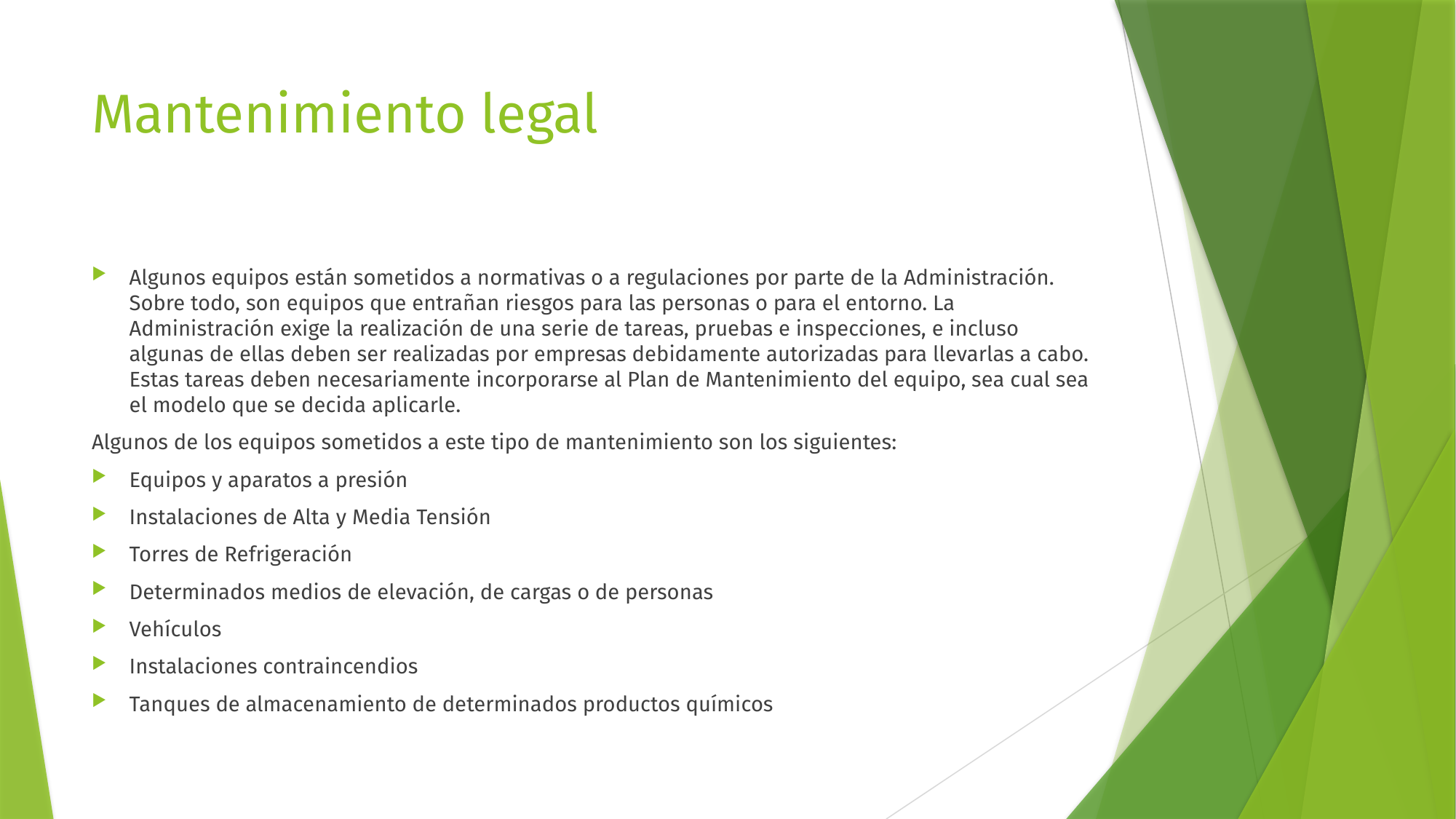

# Mantenimiento legal
Algunos equipos están sometidos a normativas o a regulaciones por parte de la Administración. Sobre todo, son equipos que entrañan riesgos para las personas o para el entorno. La Administración exige la realización de una serie de tareas, pruebas e inspecciones, e incluso algunas de ellas deben ser realizadas por empresas debidamente autorizadas para llevarlas a cabo. Estas tareas deben necesariamente incorporarse al Plan de Mantenimiento del equipo, sea cual sea el modelo que se decida aplicarle.
Algunos de los equipos sometidos a este tipo de mantenimiento son los siguientes:
Equipos y aparatos a presión
Instalaciones de Alta y Media Tensión
Torres de Refrigeración
Determinados medios de elevación, de cargas o de personas
Vehículos
Instalaciones contraincendios
Tanques de almacenamiento de determinados productos químicos